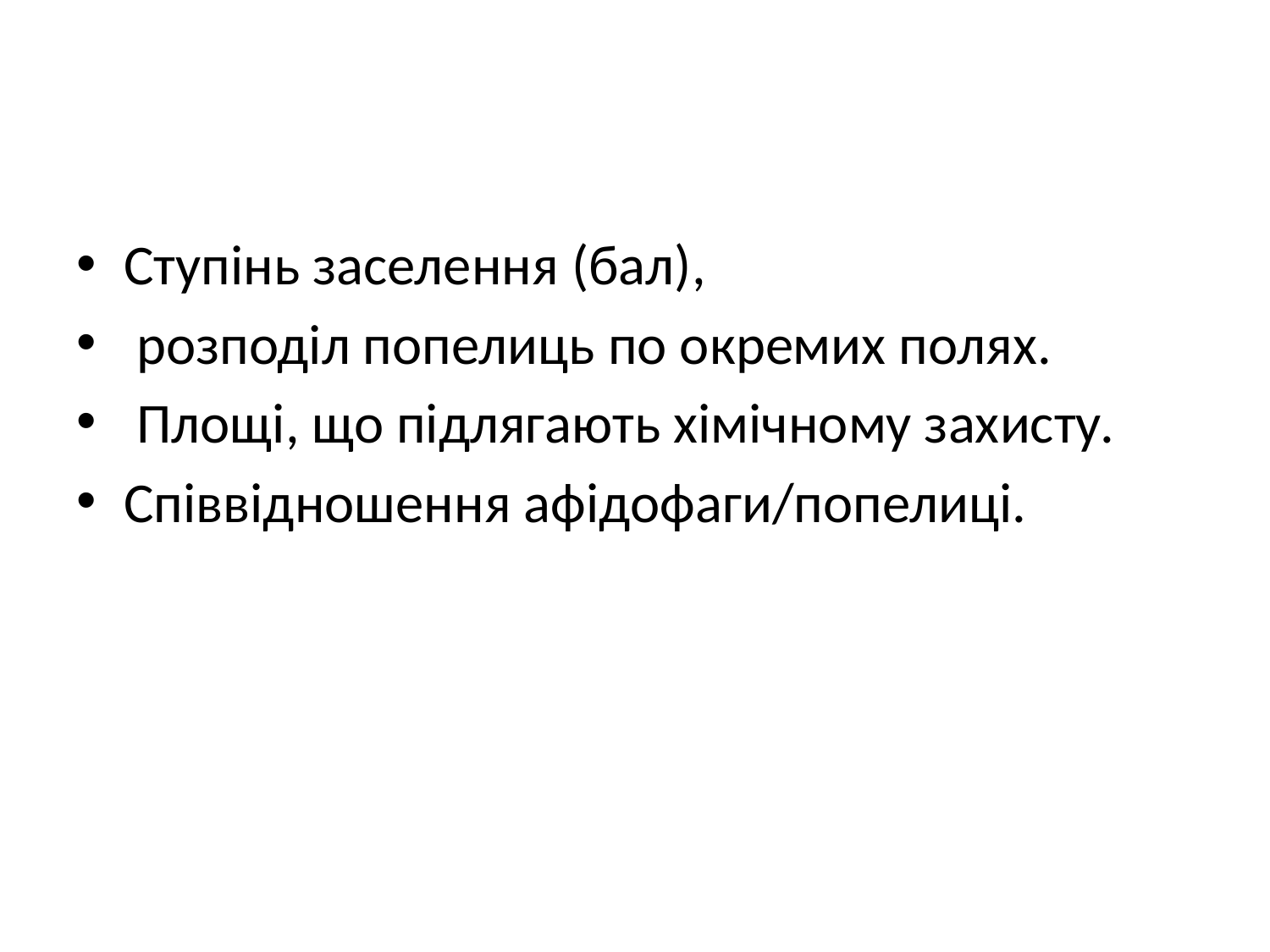

#
Ступінь заселення (бал),
 розподіл попелиць по окремих полях.
 Площі, що підлягають хімічному захисту.
Співвідношення афідофаги/попелиці.